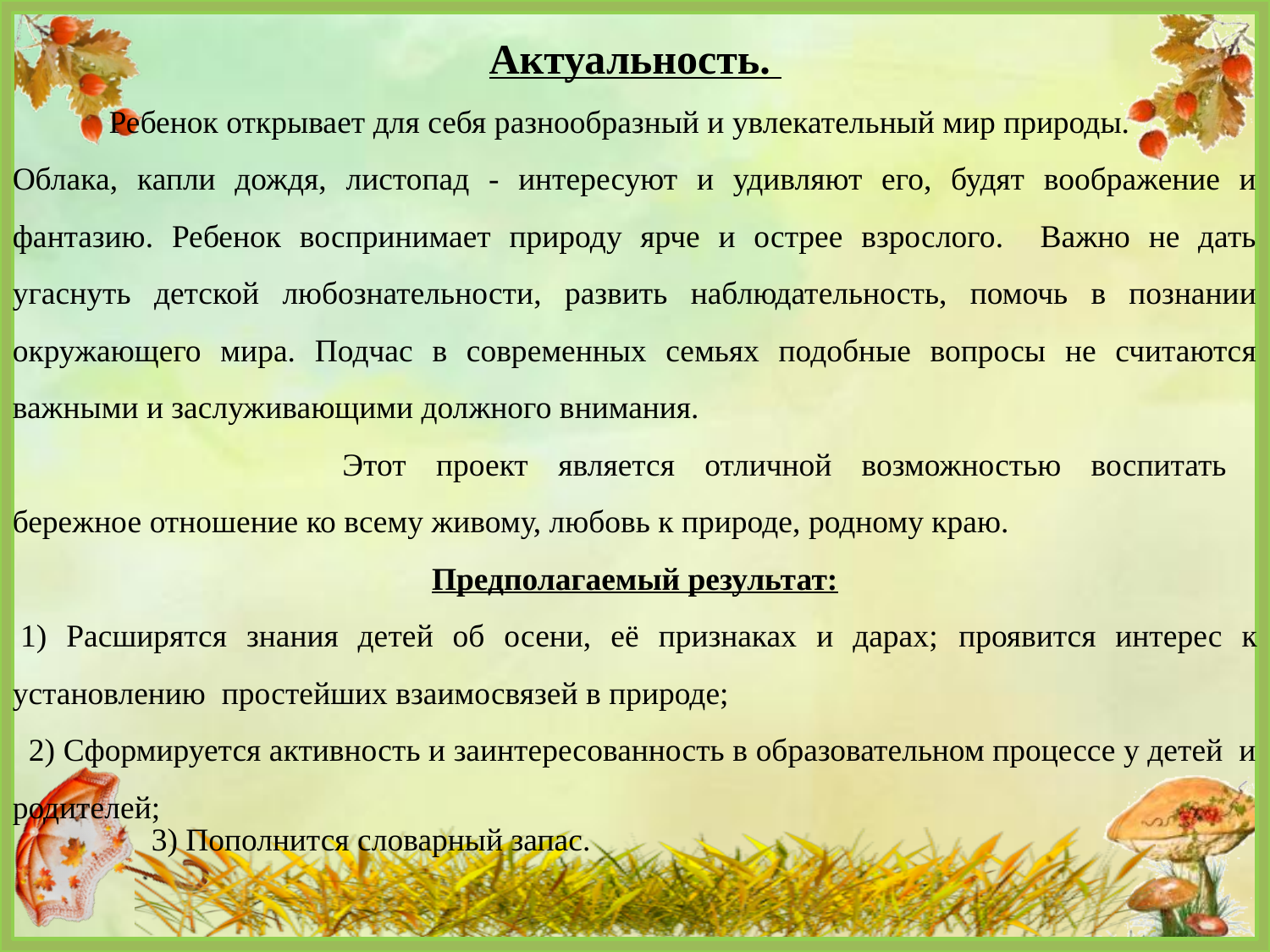

Актуальность.
            Ребенок открывает для себя разнообразный и увлекательный мир природы.
Облака, капли дождя, листопад - интересуют и удивляют его, будят воображение и фантазию. Ребенок воспринимает природу ярче и острее взрослого.  Важно не дать угаснуть детской любознательности, развить наблюдательность, помочь в познании окружающего мира. Подчас в современных семьях подобные вопросы не считаются важными и заслуживающими должного внимания.
           Этот проект является отличной возможностью воспитать
бережное отношение ко всему живому, любовь к природе, родному краю.
Предполагаемый результат:
 1) Расширятся знания детей об осени, её признаках и дарах; проявится интерес к установлению  простейших взаимосвязей в природе;
  2) Сформируется активность и заинтересованность в образовательном процессе у детей  и родителей;

3) Пополнится словарный запас.